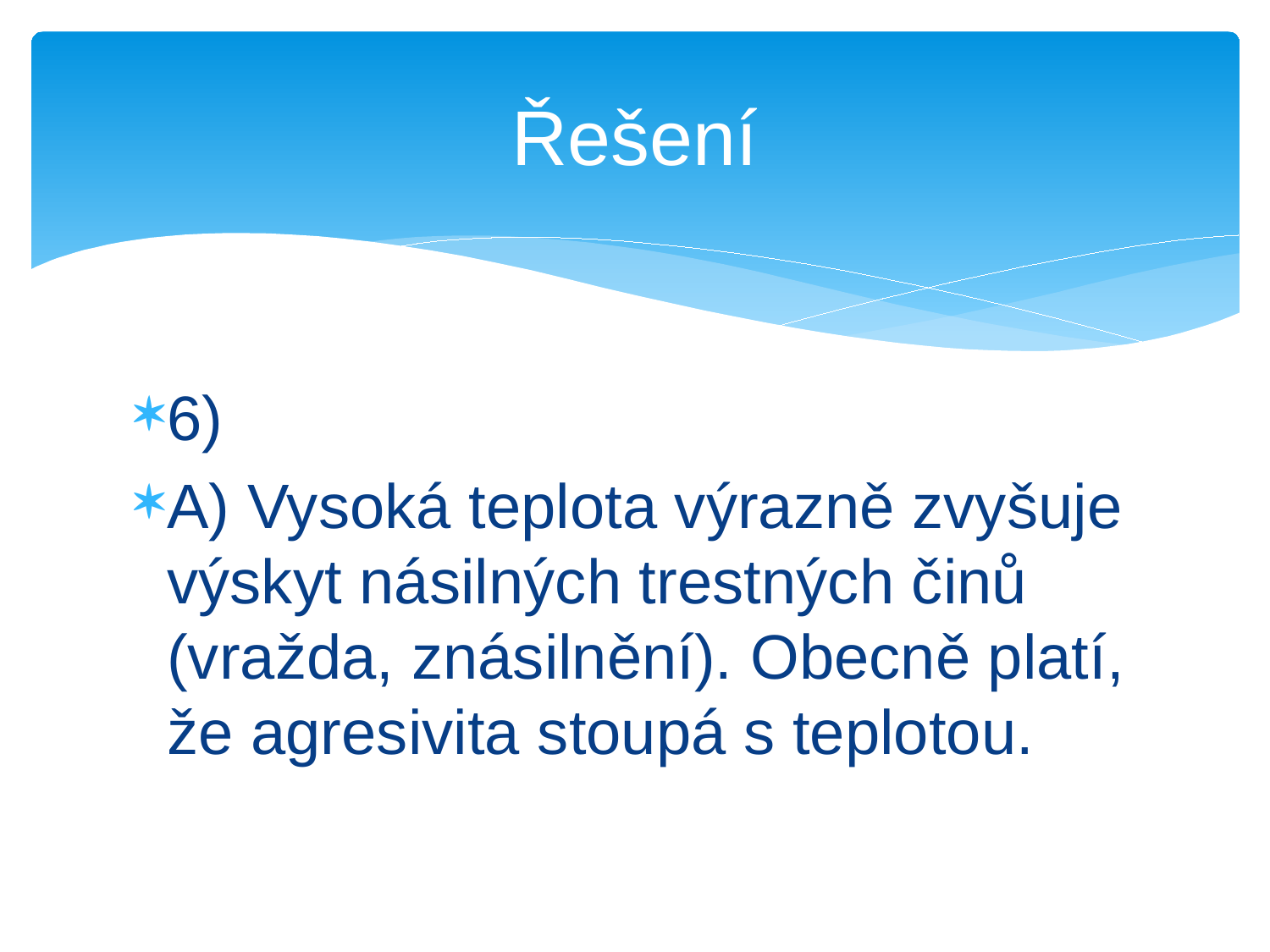

# Řešení
6)
A) Vysoká teplota výrazně zvyšuje výskyt násilných trestných činů (vražda, znásilnění). Obecně platí, že agresivita stoupá s teplotou.